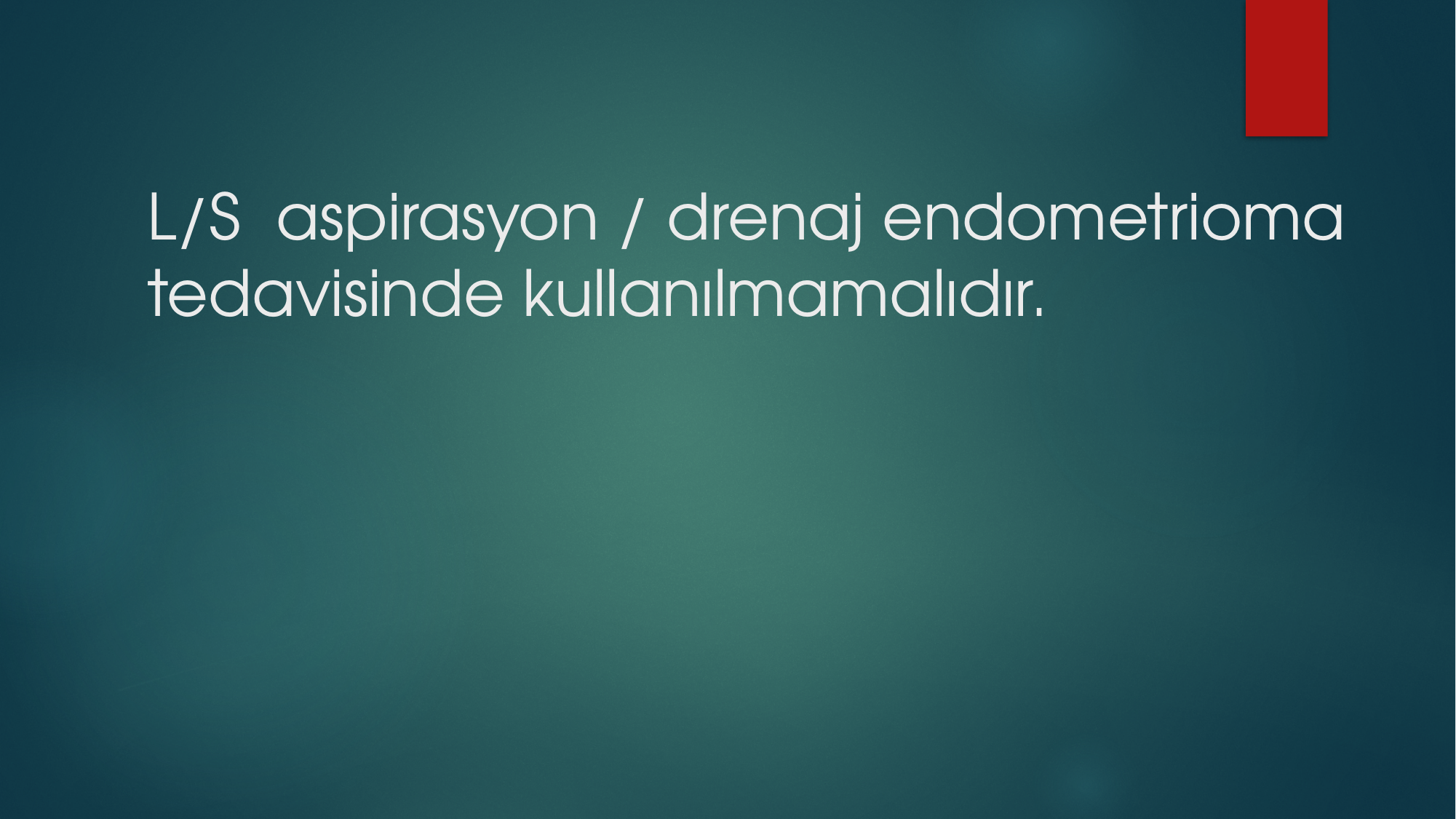

# L/S  aspirasyon / drenaj endometrioma tedavisinde kullanılmamalıdır.